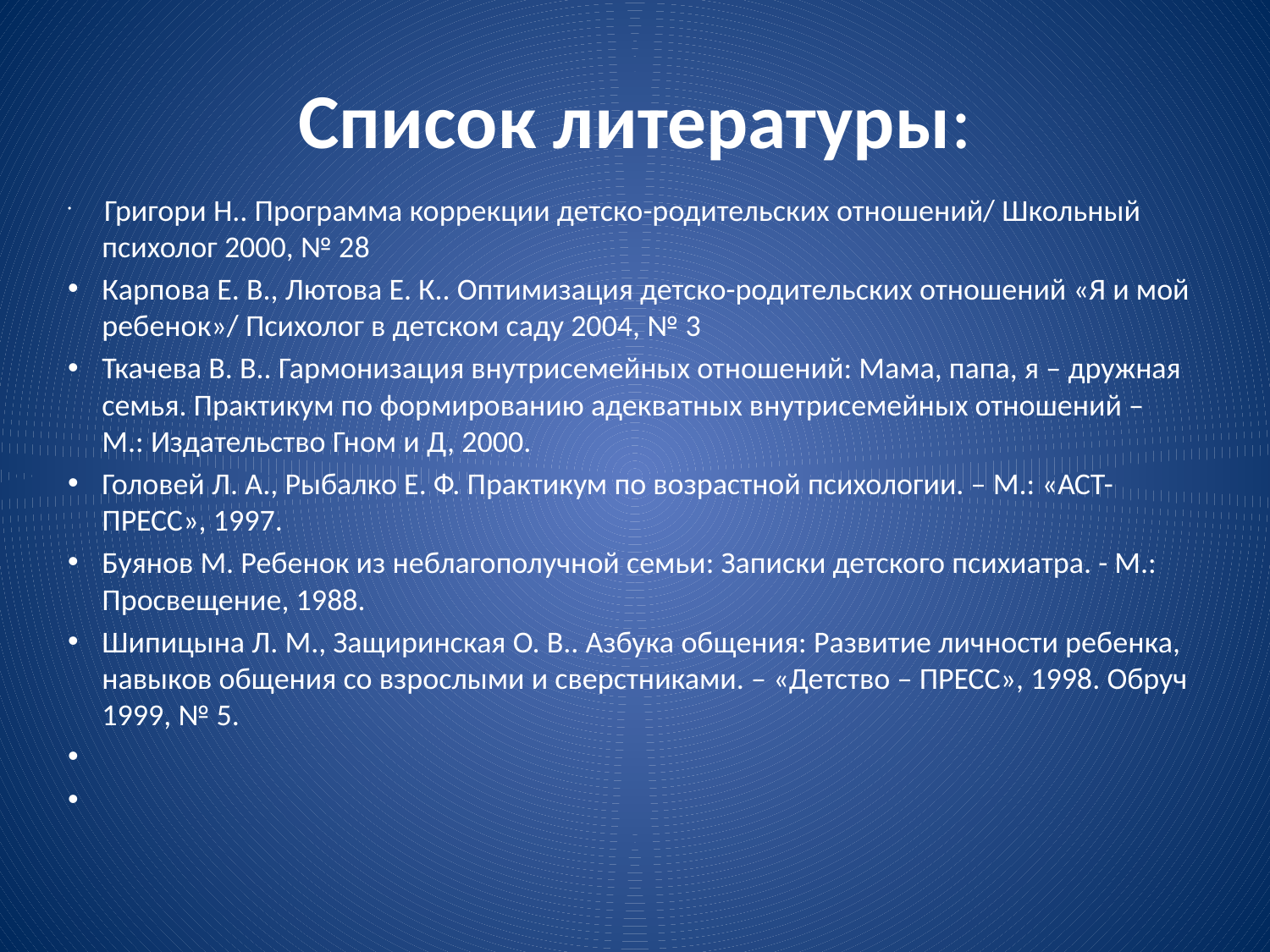

# Список литературы:

 Григори Н.. Программа коррекции детско-родительских отношений/ Школьный психолог 2000, № 28
Карпова Е. В., Лютова Е. К.. Оптимизация детско-родительских отношений «Я и мой ребенок»/ Психолог в детском саду 2004, № 3
Ткачева В. В.. Гармонизация внутрисемейных отношений: Мама, папа, я – дружная семья. Практикум по формированию адекватных внутрисемейных отношений – М.: Издательство Гном и Д, 2000.
Головей Л. А., Рыбалко Е. Ф. Практикум по возрастной психологии. – М.: «АСТ-ПРЕСС», 1997.
Буянов М. Ребенок из неблагополучной семьи: Записки детского психиатра. - М.: Просвещение, 1988.
Шипицына Л. М., Защиринская О. В.. Азбука общения: Развитие личности ребенка, навыков общения со взрослыми и сверстниками. – «Детство – ПРЕСС», 1998. Обруч 1999, № 5.